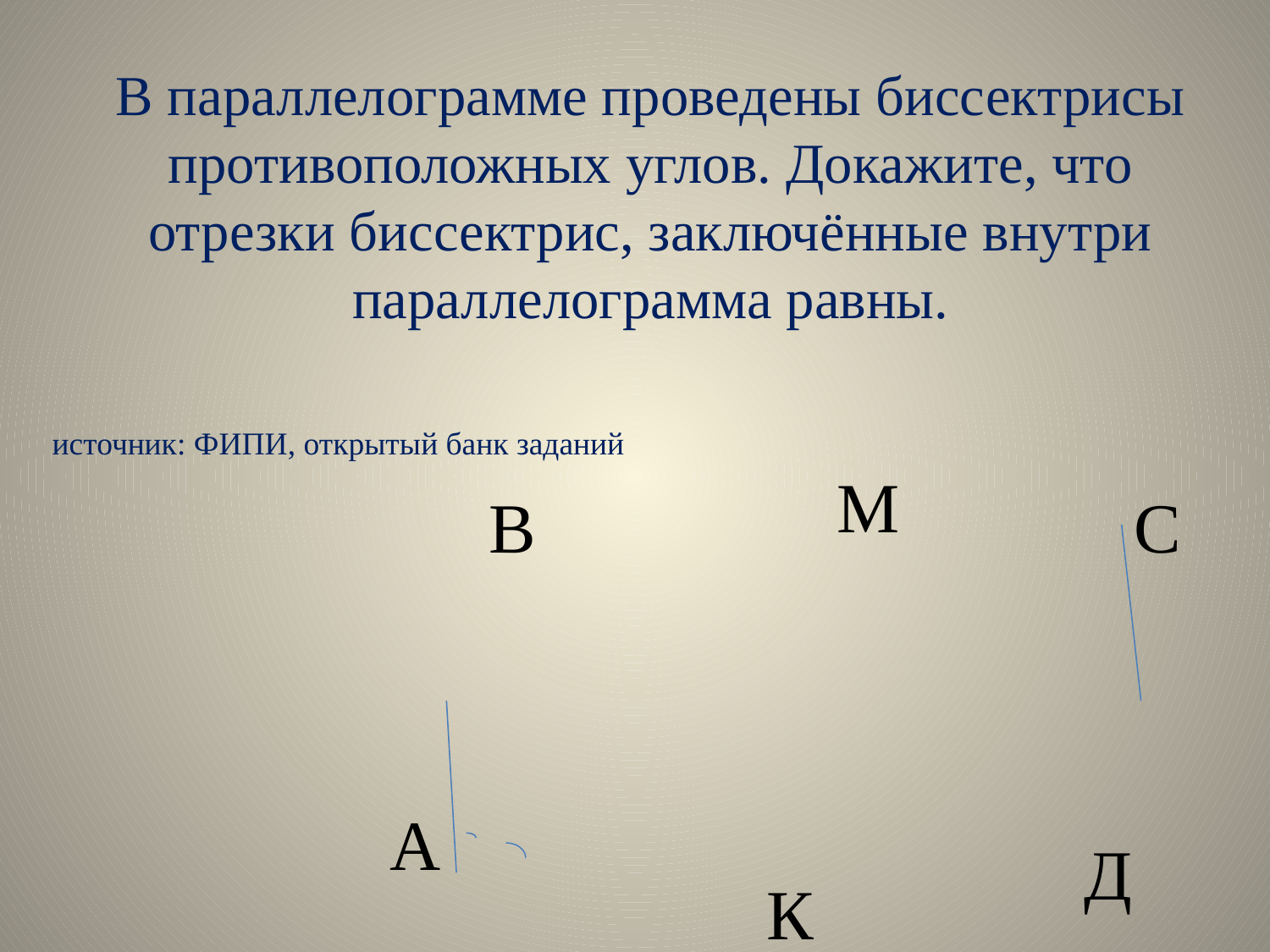

# В параллелограмме проведены биссектрисы противоположных углов. Докажите, что отрезки биссектрис, заключённые внутри параллелограмма равны.
источник: ФИПИ, открытый банк заданий

М
В
С

А
Д

К